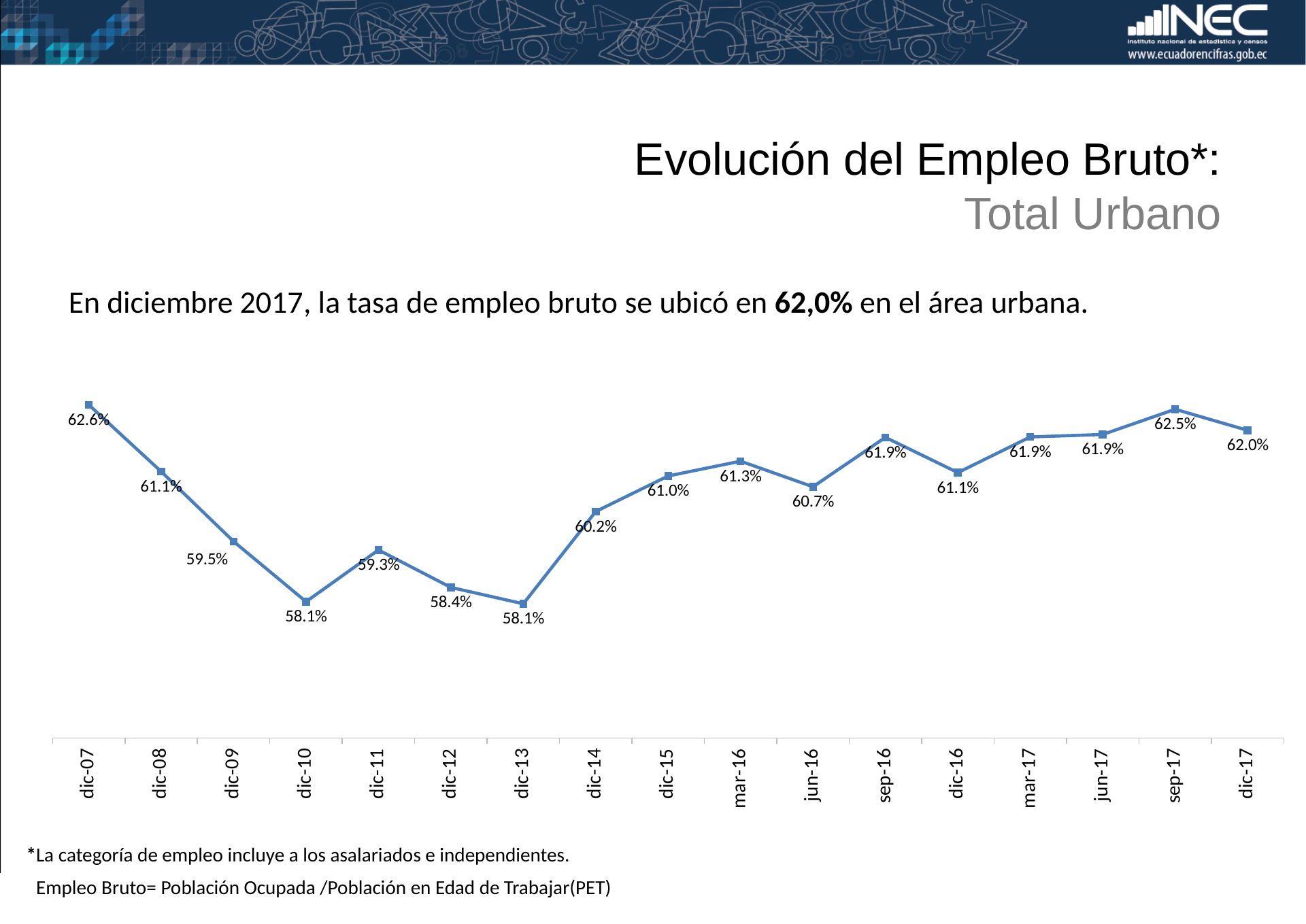

Evolución del Empleo Bruto*:
Total Urbano
En diciembre 2017, la tasa de empleo bruto se ubicó en 62,0% en el área urbana.

### Chart

| Category | Empleo Bruto |
|---|---|
| dic-07 | 0.6260423618776577 |
| dic-08 | 0.6108022648677092 |
| dic-09 | 0.5948593371360876 |
| dic-10 | 0.5811077936749635 |
| dic-11 | 0.5929164312884758 |
| dic-12 | 0.5843616566572938 |
| dic-13 | 0.5806284750633424 |
| dic-14 | 0.6017011997639825 |
| dic-15 | 0.60980517324053 |
| mar-16 | 0.6131820242970584 |
| jun-16 | 0.6073406366664771 |
| sep-16 | 0.6186149026646164 |
| dic-16 | 0.6105768511777402 |
| mar-17 | 0.6187162114549046 |
| jun-17 | 0.619276240256934 |
| sep-17 | 0.6250270100895728 |
| dic-17 | 0.6202258101991416 |
*La categoría de empleo incluye a los asalariados e independientes.
Empleo Bruto= Población Ocupada /Población en Edad de Trabajar(PET)